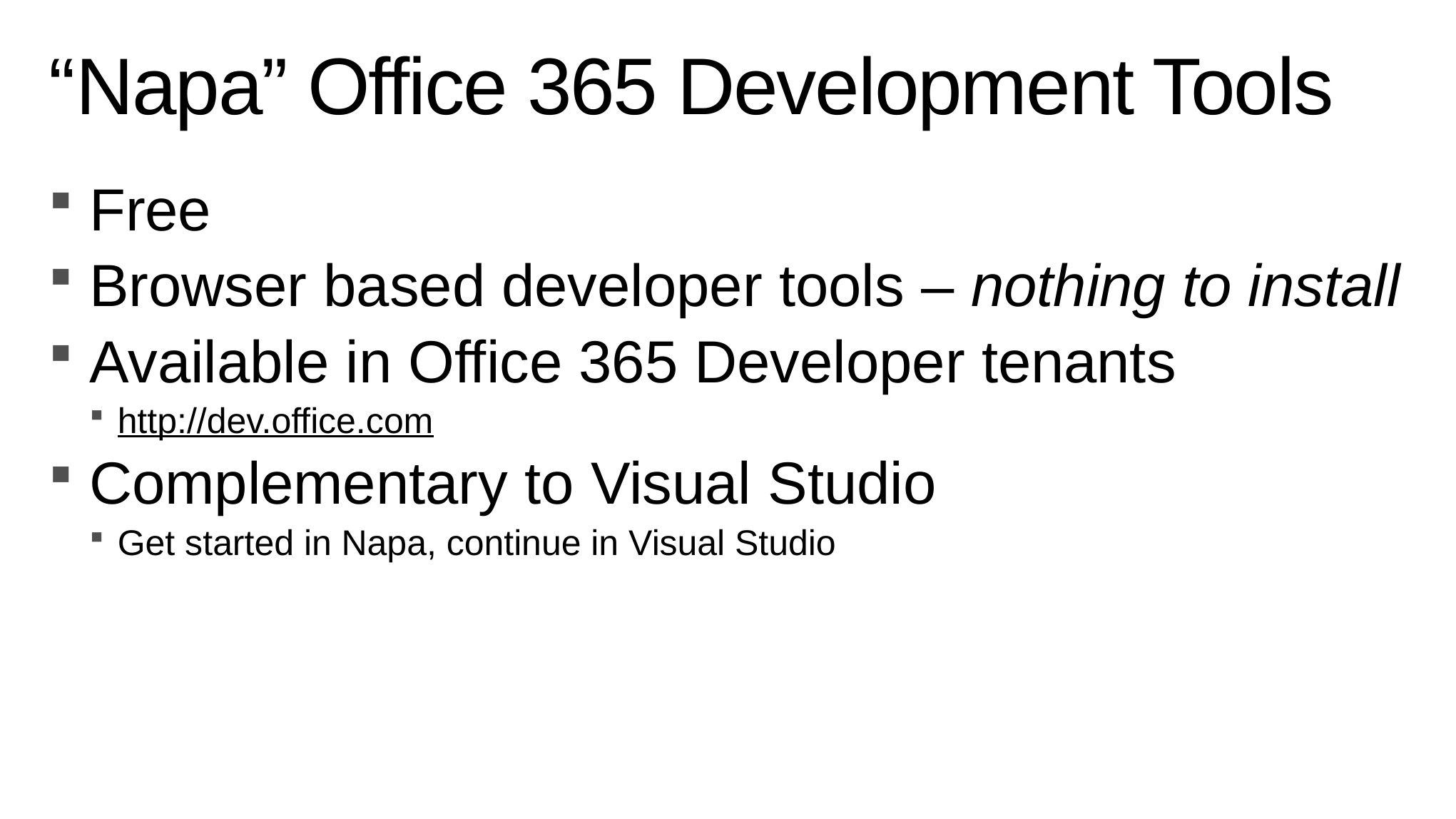

# “Napa” Office 365 Development Tools
Free
Browser based developer tools – nothing to install
Available in Office 365 Developer tenants
http://dev.office.com
Complementary to Visual Studio
Get started in Napa, continue in Visual Studio